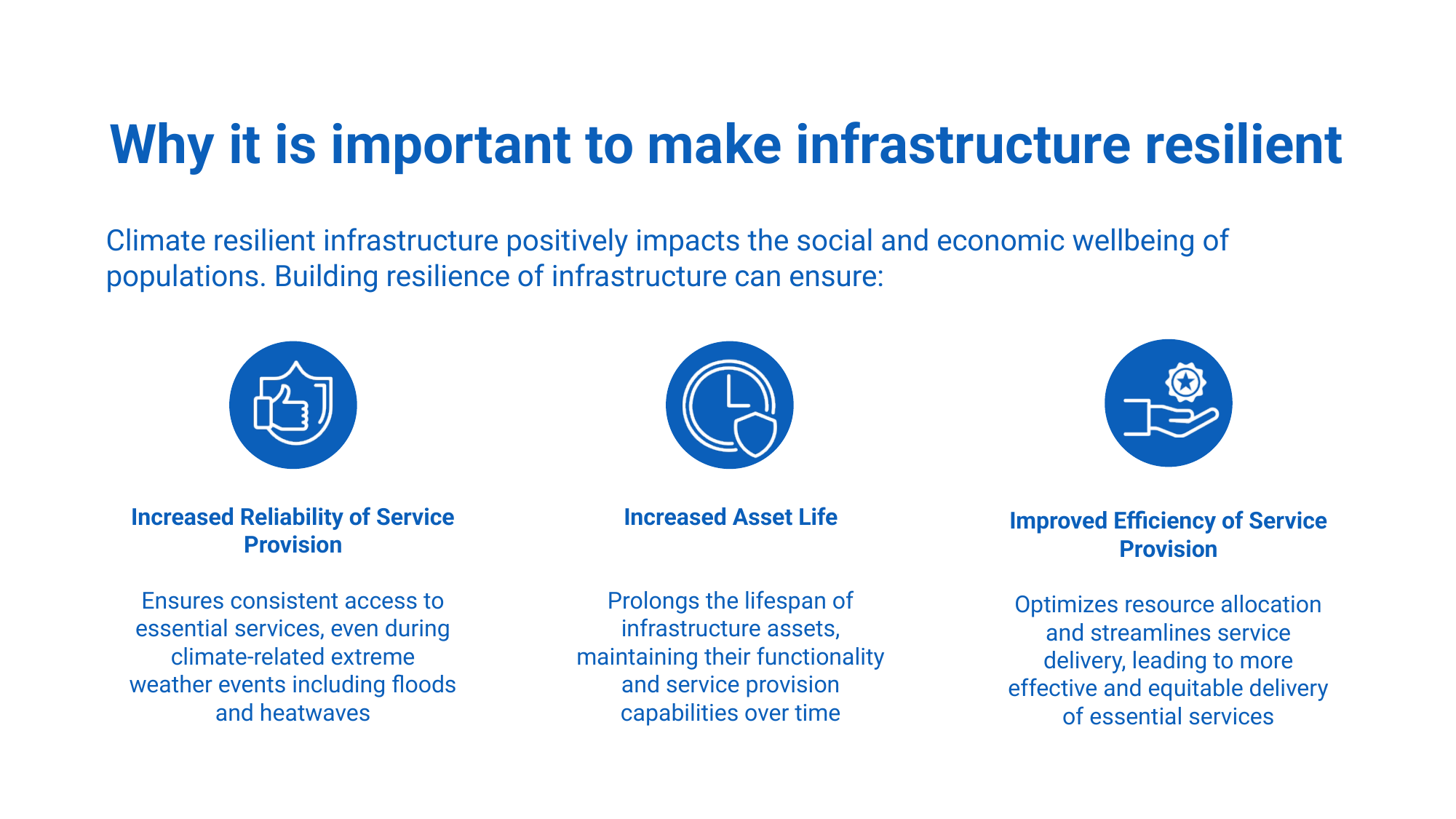

Why it is important to make infrastructure resilient
Climate resilient infrastructure positively impacts the social and economic wellbeing of populations. Building resilience of infrastructure can ensure:

Increased Reliability of Service Provision

Ensures consistent access to essential services, even during climate-related extreme weather events including floods and heatwaves

Increased Asset Life

Prolongs the lifespan of infrastructure assets, maintaining their functionality and service provision capabilities over time

Improved Efficiency of Service Provision

Optimizes resource allocation and streamlines service delivery, leading to more effective and equitable delivery of essential services
12